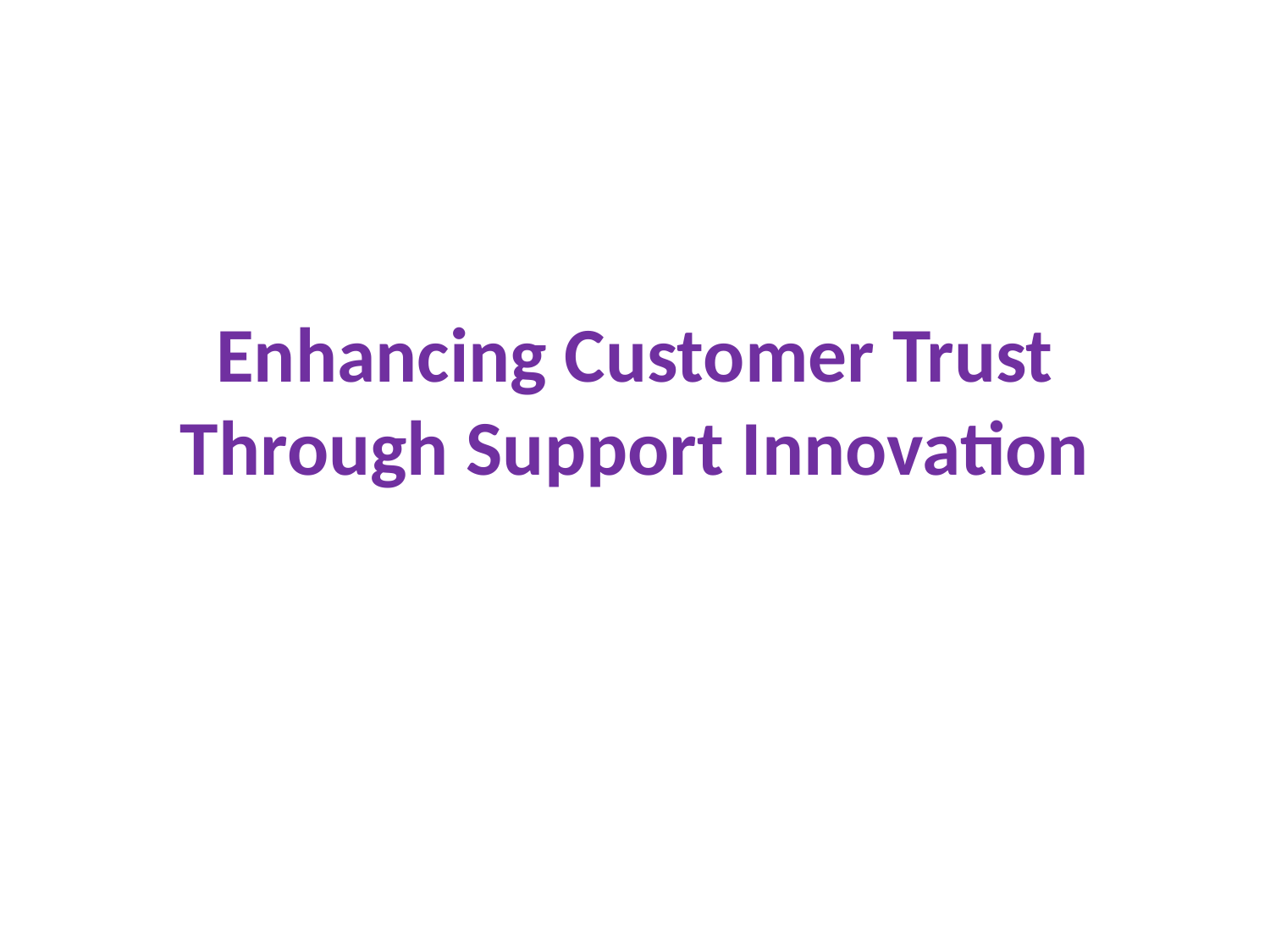

# Enhancing Customer Trust Through Support Innovation